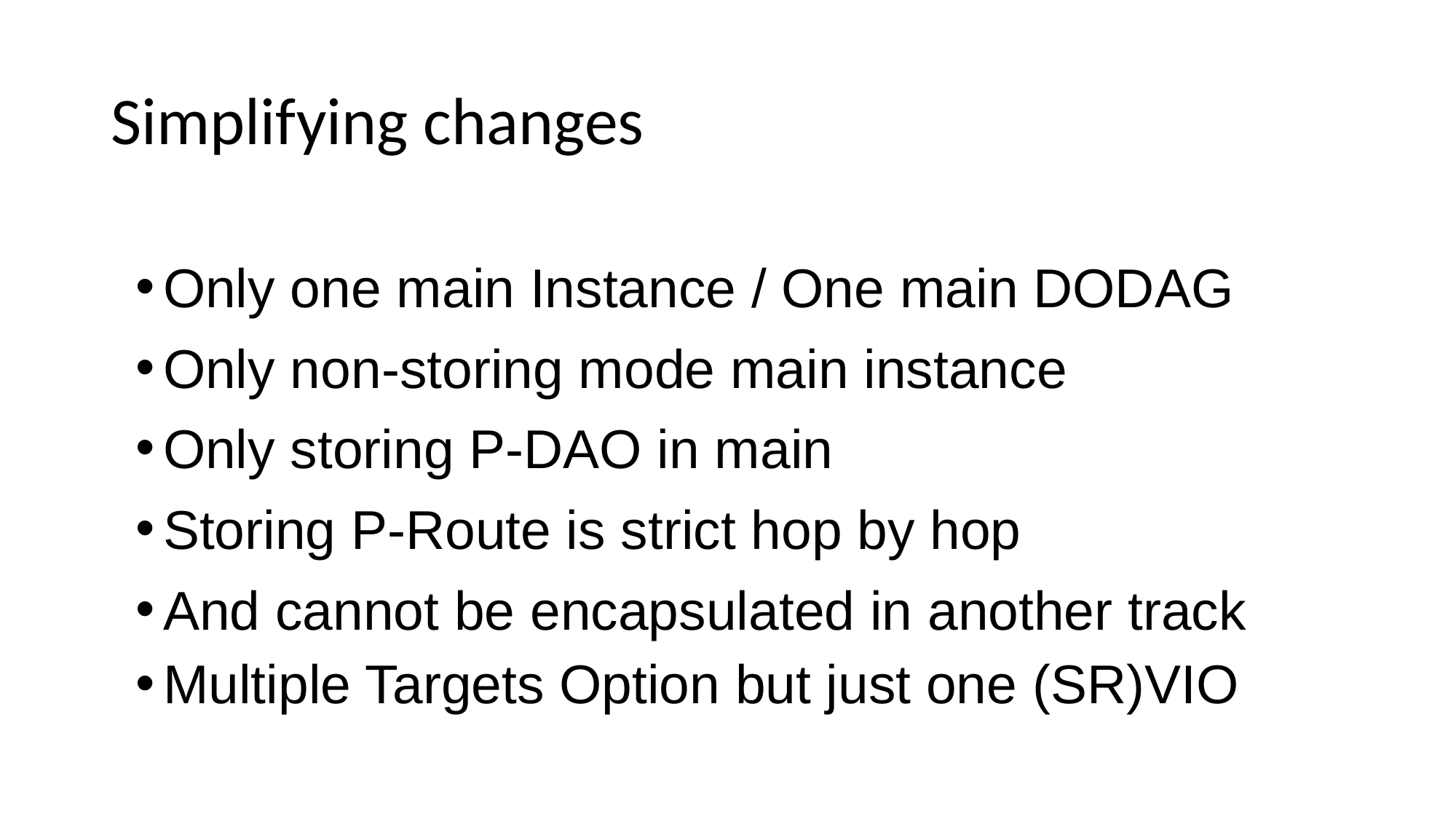

# Simplifying changes
Only one main Instance / One main DODAG
Only non-storing mode main instance
Only storing P-DAO in main
Storing P-Route is strict hop by hop
And cannot be encapsulated in another track
Multiple Targets Option but just one (SR)VIO